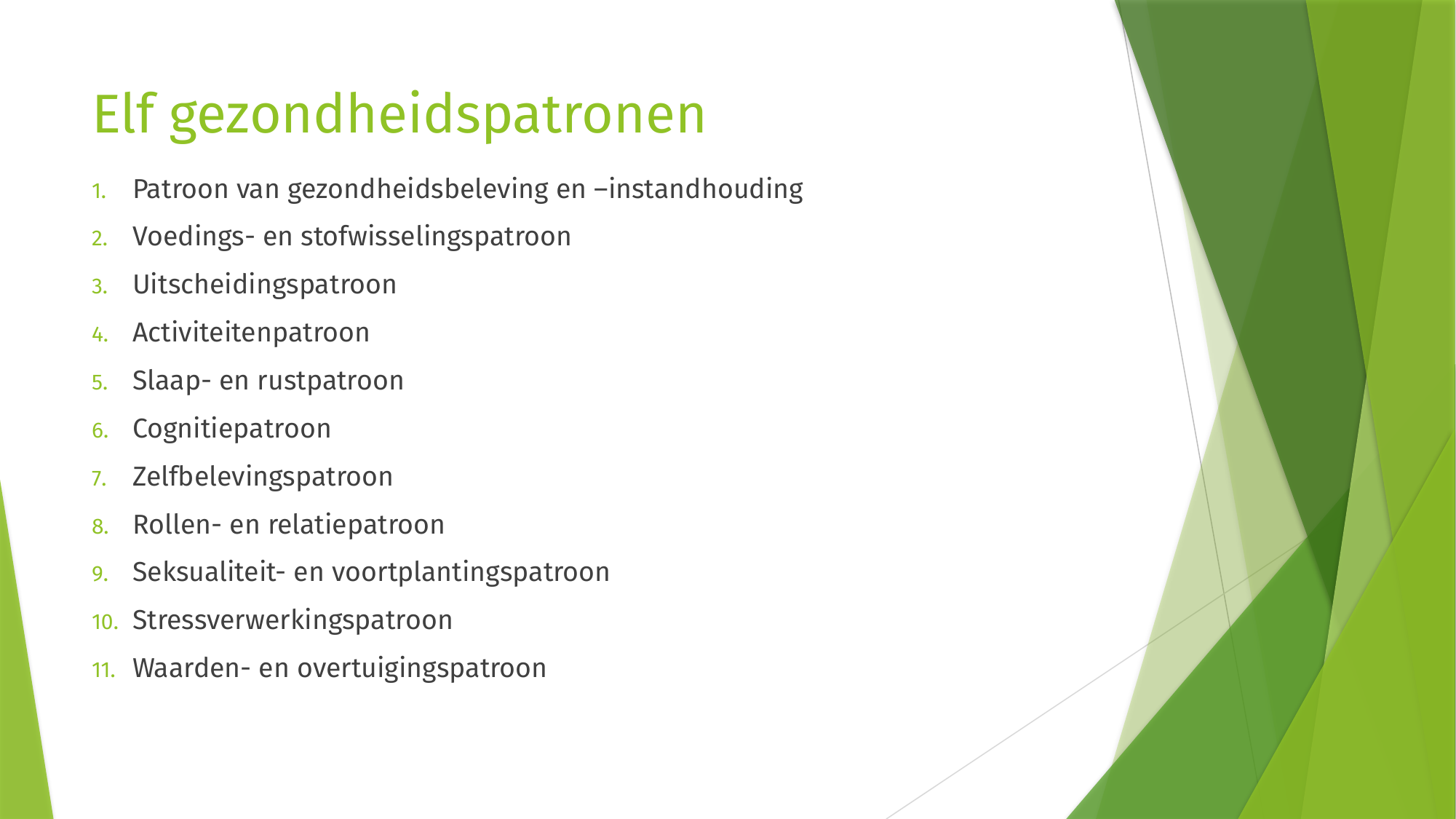

# Elf gezondheidspatronen
Patroon van gezondheidsbeleving en –instandhouding
Voedings- en stofwisselingspatroon
Uitscheidingspatroon
Activiteitenpatroon
Slaap- en rustpatroon
Cognitiepatroon
Zelfbelevingspatroon
Rollen- en relatiepatroon
Seksualiteit- en voortplantingspatroon
Stressverwerkingspatroon
Waarden- en overtuigingspatroon